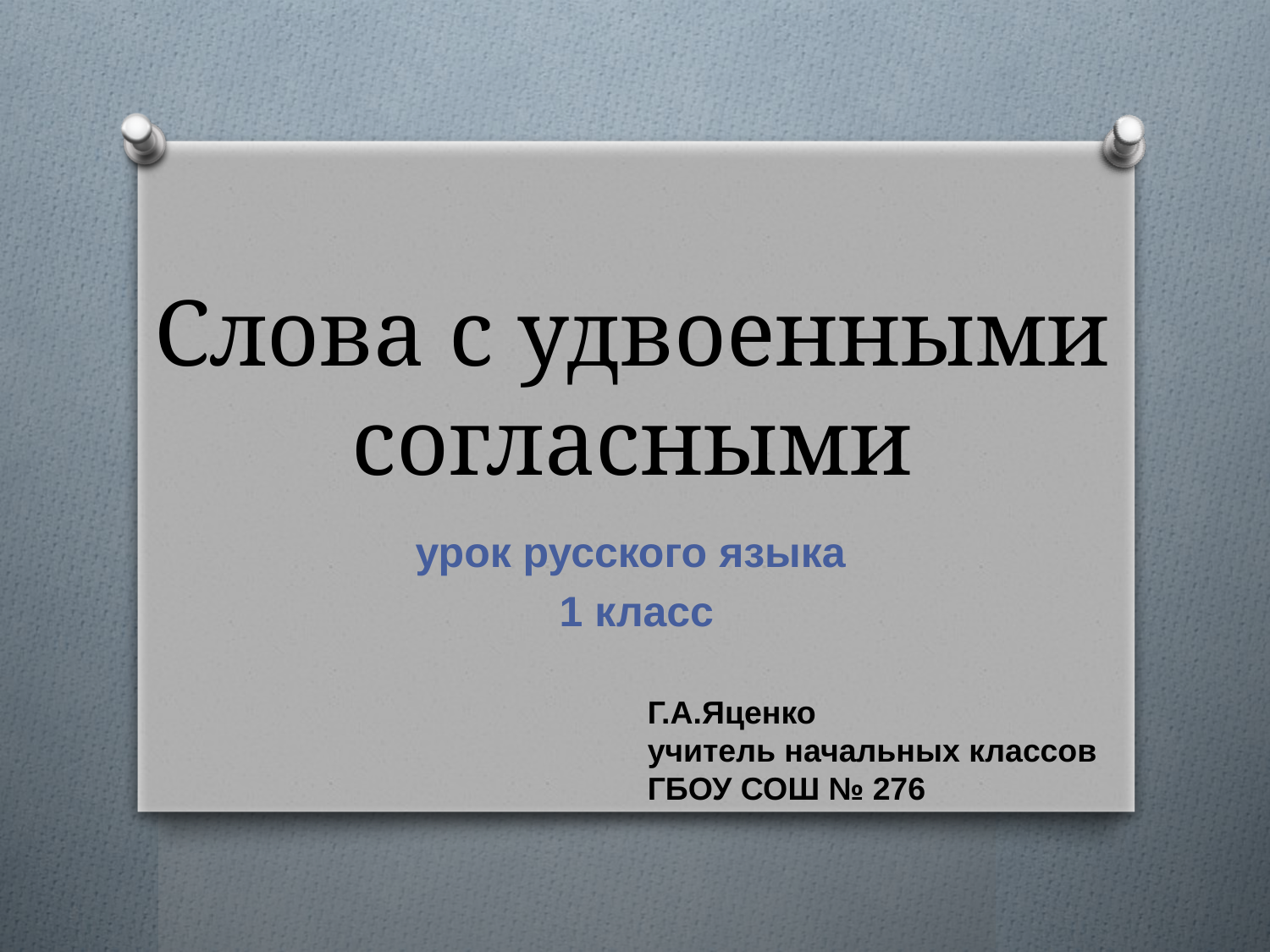

# Слова с удвоенными согласными
урок русского языка
1 класс
Г.А.Яценко
учитель начальных классов
ГБОУ СОШ № 276